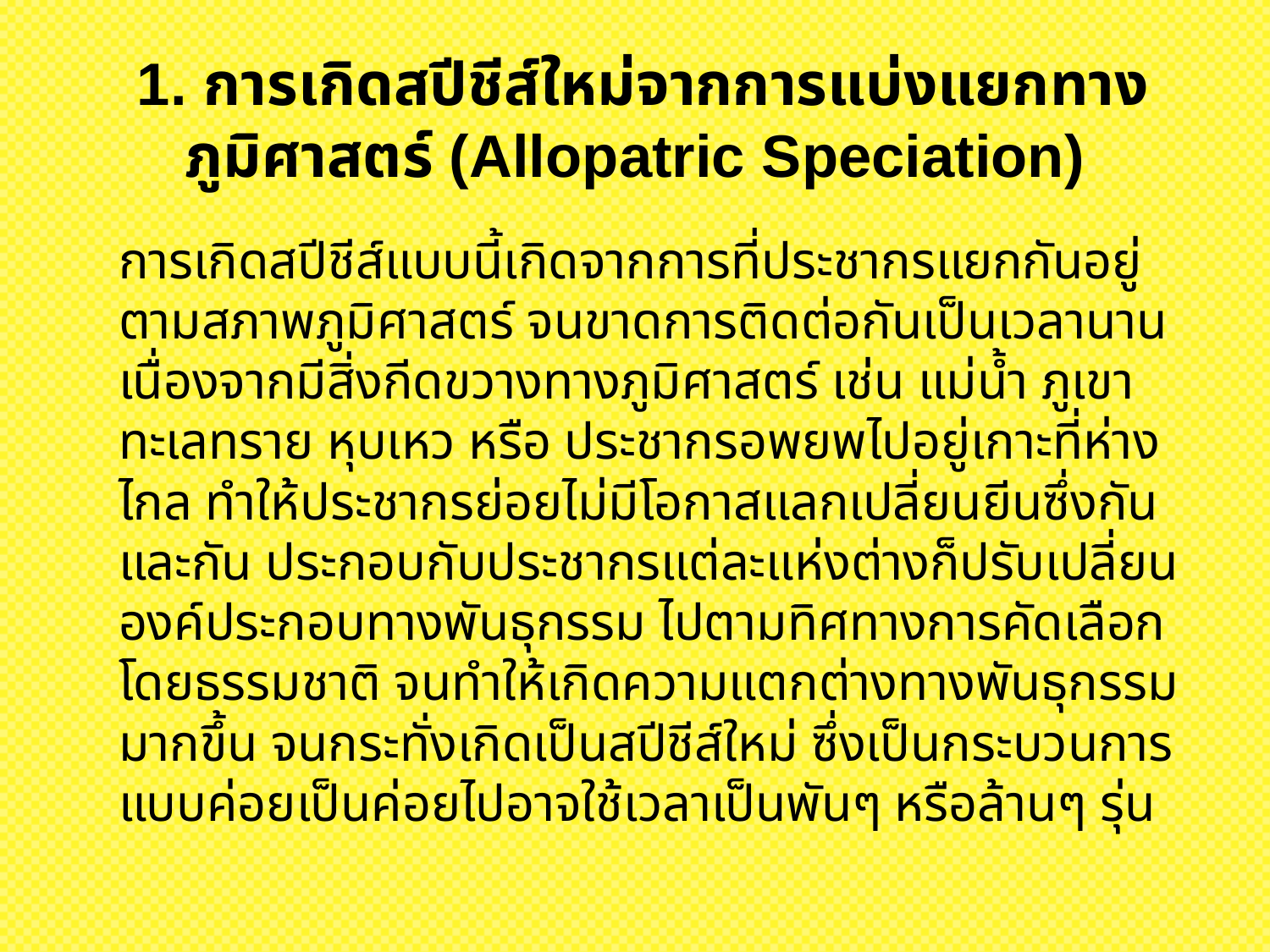

# 1. การเกิดสปีชีส์ใหม่จากการแบ่งแยกทางภูมิศาสตร์ (Allopatric Speciation)
		การเกิดสปีชีส์แบบนี้เกิดจากการที่ประชากรแยกกันอยู่ตามสภาพภูมิศาสตร์ จนขาดการติดต่อกันเป็นเวลานาน เนื่องจากมีสิ่งกีดขวางทางภูมิศาสตร์ เช่น แม่น้ำ ภูเขา ทะเลทราย หุบเหว หรือ ประชากรอพยพไปอยู่เกาะที่ห่างไกล ทำให้ประชากรย่อยไม่มีโอกาสแลกเปลี่ยนยีนซึ่งกันและกัน ประกอบกับประชากรแต่ละแห่งต่างก็ปรับเปลี่ยนองค์ประกอบทางพันธุกรรม ไปตามทิศทางการคัดเลือกโดยธรรมชาติ จนทำให้เกิดความแตกต่างทางพันธุกรรมมากขึ้น จนกระทั่งเกิดเป็นสปีชีส์ใหม่ ซึ่งเป็นกระบวนการแบบค่อยเป็นค่อยไปอาจใช้เวลาเป็นพันๆ หรือล้านๆ รุ่น